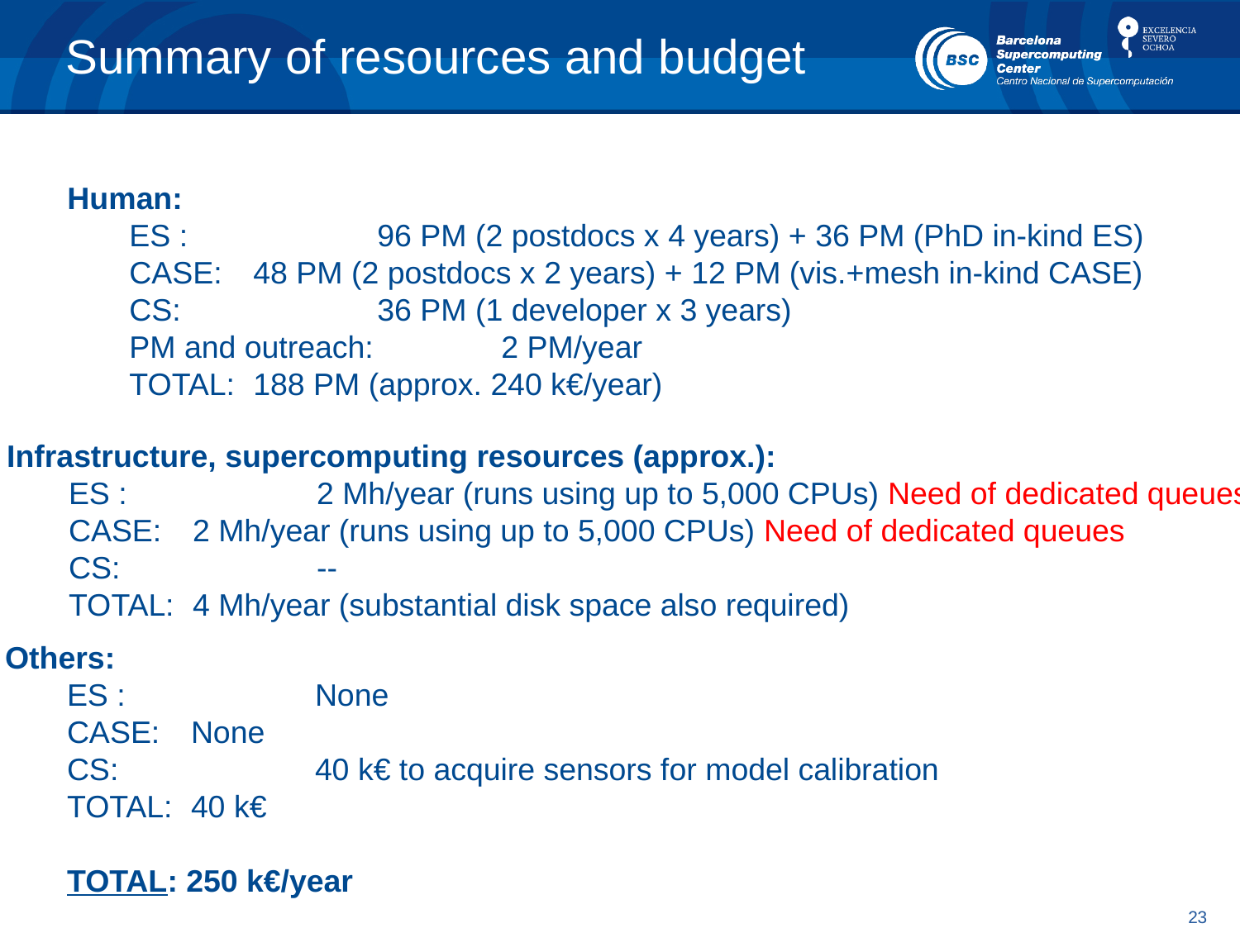

# Summary of resources and budget
Human:
ES :		96 PM (2 postdocs x 4 years) + 36 PM (PhD in-kind ES)
CASE:	48 PM (2 postdocs x 2 years) + 12 PM (vis.+mesh in-kind CASE)
CS: 		36 PM (1 developer x 3 years)
PM and outreach: 	2 PM/year
TOTAL:	188 PM (approx. 240 k€/year)
Infrastructure, supercomputing resources (approx.):
ES :		2 Mh/year (runs using up to 5,000 CPUs) Need of dedicated queues
CASE:	2 Mh/year (runs using up to 5,000 CPUs) Need of dedicated queues
CS: 		--
TOTAL:	4 Mh/year (substantial disk space also required)
Others:
ES :		None
CASE:	None
CS: 		40 k€ to acquire sensors for model calibration
TOTAL:	40 k€

TOTAL: 250 k€/year